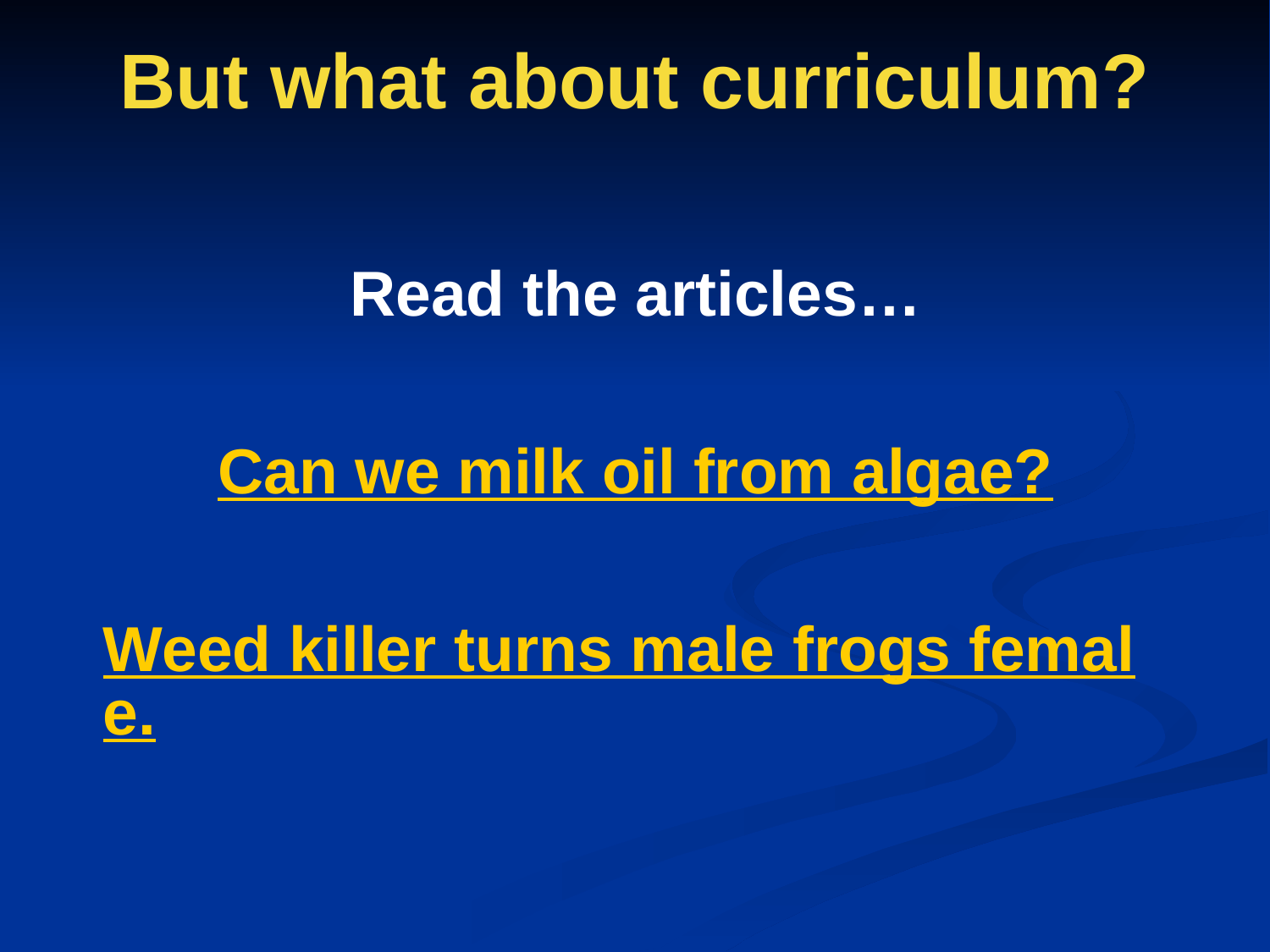

# But what about curriculum?

Read the articles…

Can we milk oil from algae?

Weed killer turns male frogs female.